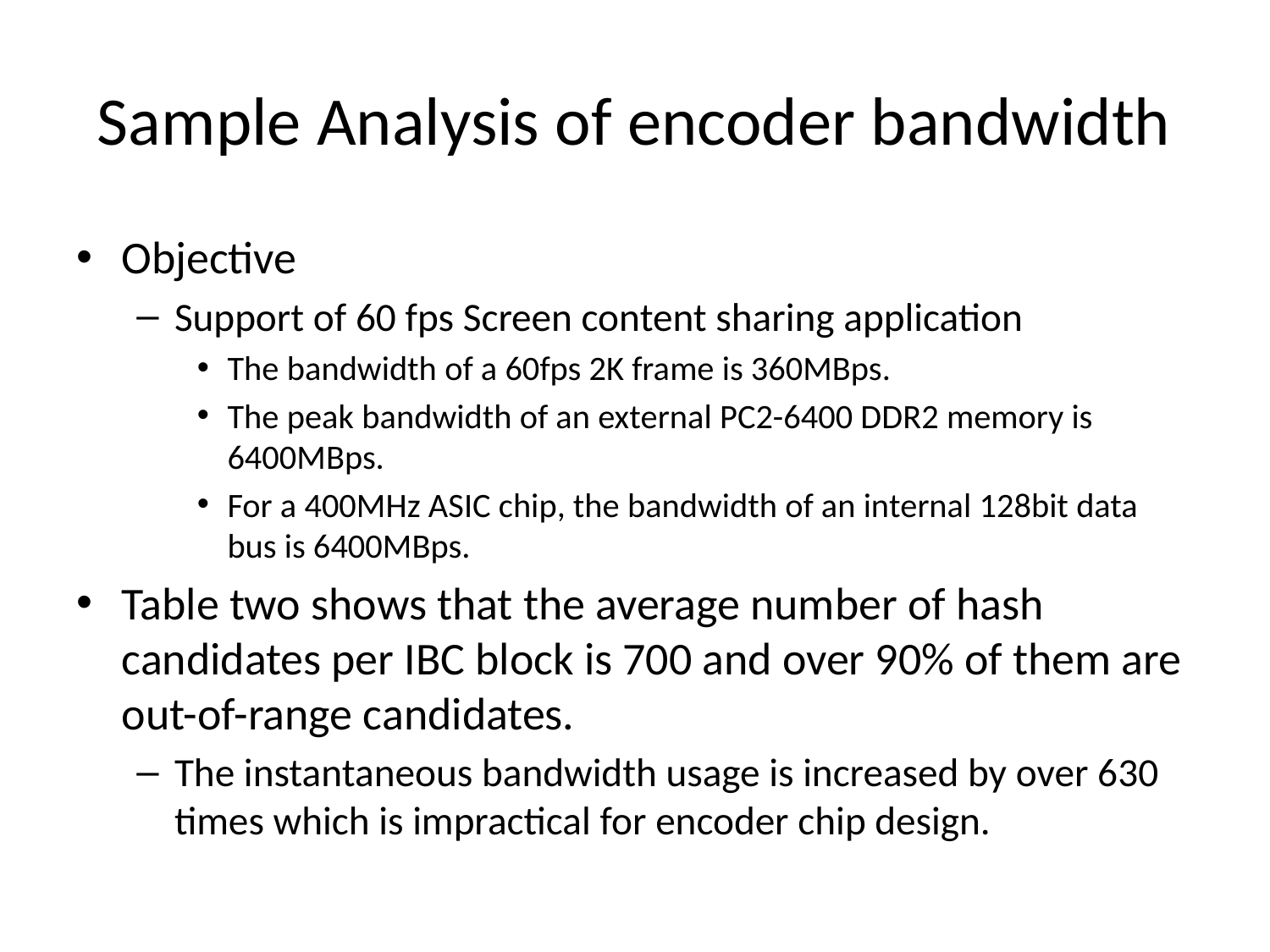

# Sample Analysis of encoder bandwidth
Objective
Support of 60 fps Screen content sharing application
The bandwidth of a 60fps 2K frame is 360MBps.
The peak bandwidth of an external PC2-6400 DDR2 memory is 6400MBps.
For a 400MHz ASIC chip, the bandwidth of an internal 128bit data bus is 6400MBps.
Table two shows that the average number of hash candidates per IBC block is 700 and over 90% of them are out-of-range candidates.
The instantaneous bandwidth usage is increased by over 630 times which is impractical for encoder chip design.